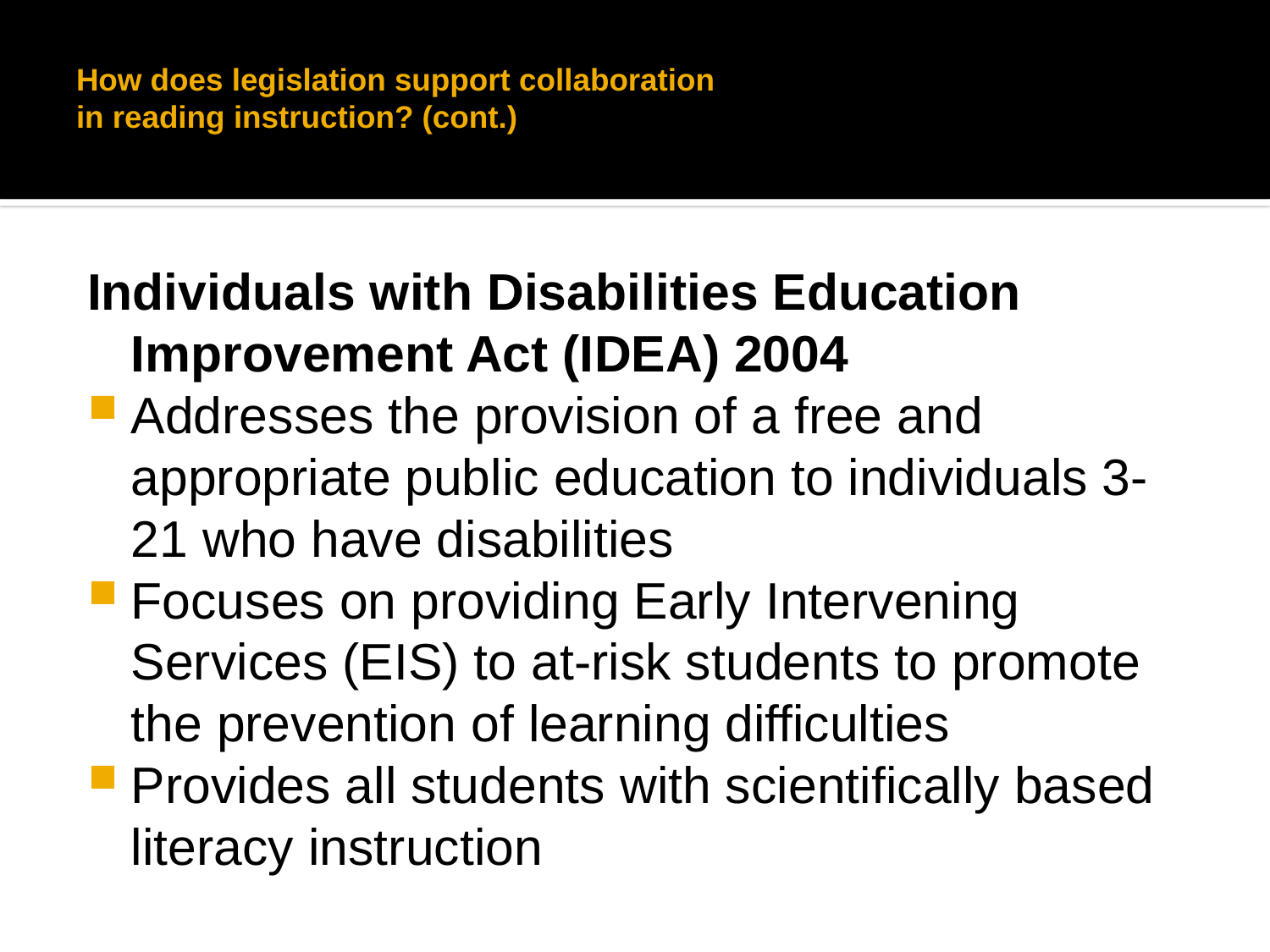

# How does legislation support collaboration in reading instruction? (cont.)
Individuals with Disabilities Education Improvement Act (IDEA) 2004
Addresses the provision of a free and appropriate public education to individuals 3-21 who have disabilities
Focuses on providing Early Intervening Services (EIS) to at-risk students to promote the prevention of learning difficulties
Provides all students with scientifically based literacy instruction